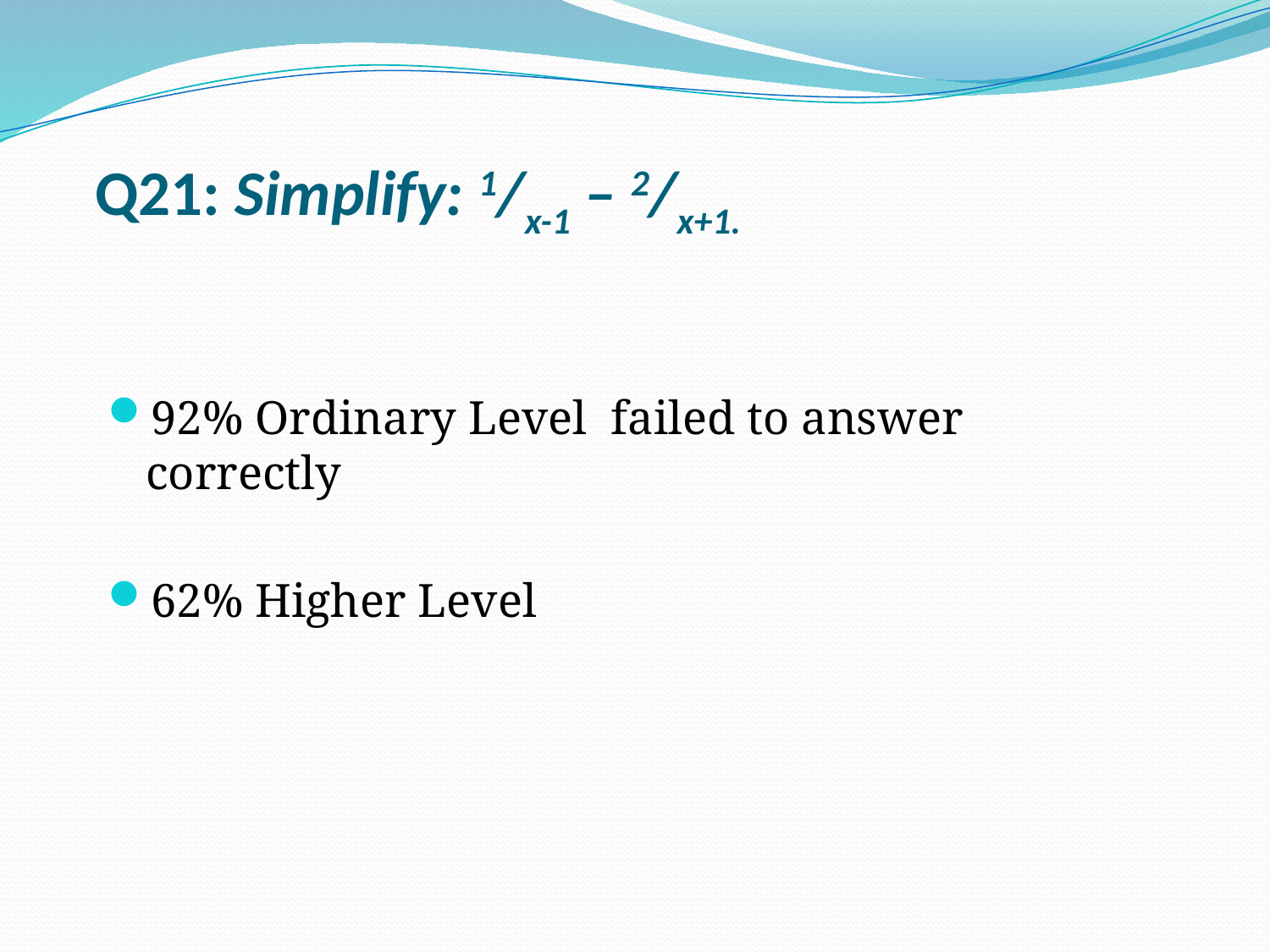

# Q21: Simplify: 1/x-1 – 2/x+1.

92% Ordinary Level  failed to answer correctly

62% Higher Level